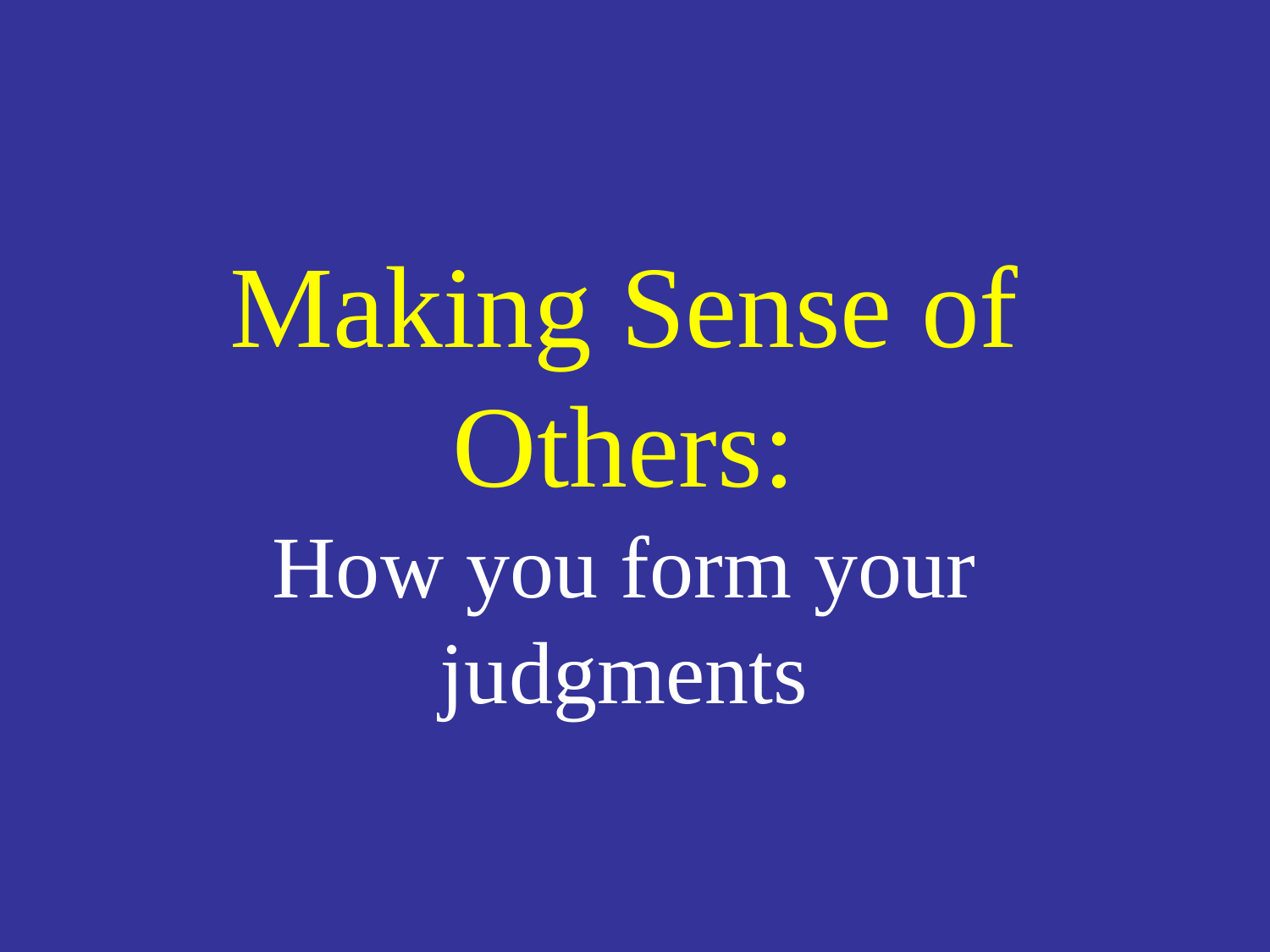

# Making Sense of Others: How you form your judgments